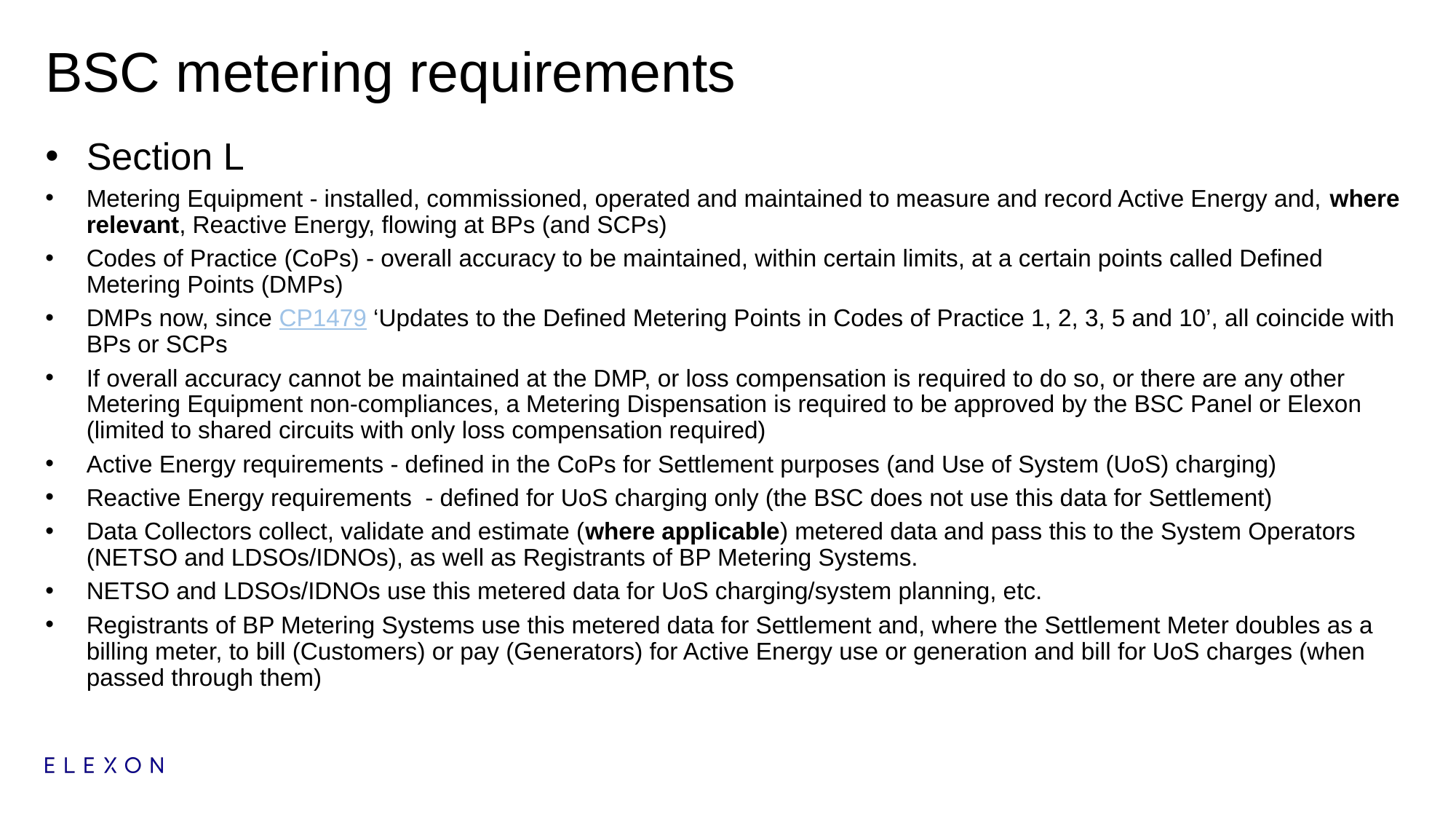

# BSC metering requirements
Section L
Metering Equipment - installed, commissioned, operated and maintained to measure and record Active Energy and, where relevant, Reactive Energy, flowing at BPs (and SCPs)
Codes of Practice (CoPs) - overall accuracy to be maintained, within certain limits, at a certain points called Defined Metering Points (DMPs)
DMPs now, since CP1479 ‘Updates to the Defined Metering Points in Codes of Practice 1, 2, 3, 5 and 10’, all coincide with BPs or SCPs
If overall accuracy cannot be maintained at the DMP, or loss compensation is required to do so, or there are any other Metering Equipment non-compliances, a Metering Dispensation is required to be approved by the BSC Panel or Elexon (limited to shared circuits with only loss compensation required)
Active Energy requirements - defined in the CoPs for Settlement purposes (and Use of System (UoS) charging)
Reactive Energy requirements  - defined for UoS charging only (the BSC does not use this data for Settlement)
Data Collectors collect, validate and estimate (where applicable) metered data and pass this to the System Operators (NETSO and LDSOs/IDNOs), as well as Registrants of BP Metering Systems.
NETSO and LDSOs/IDNOs use this metered data for UoS charging/system planning, etc.
Registrants of BP Metering Systems use this metered data for Settlement and, where the Settlement Meter doubles as a billing meter, to bill (Customers) or pay (Generators) for Active Energy use or generation and bill for UoS charges (when passed through them)